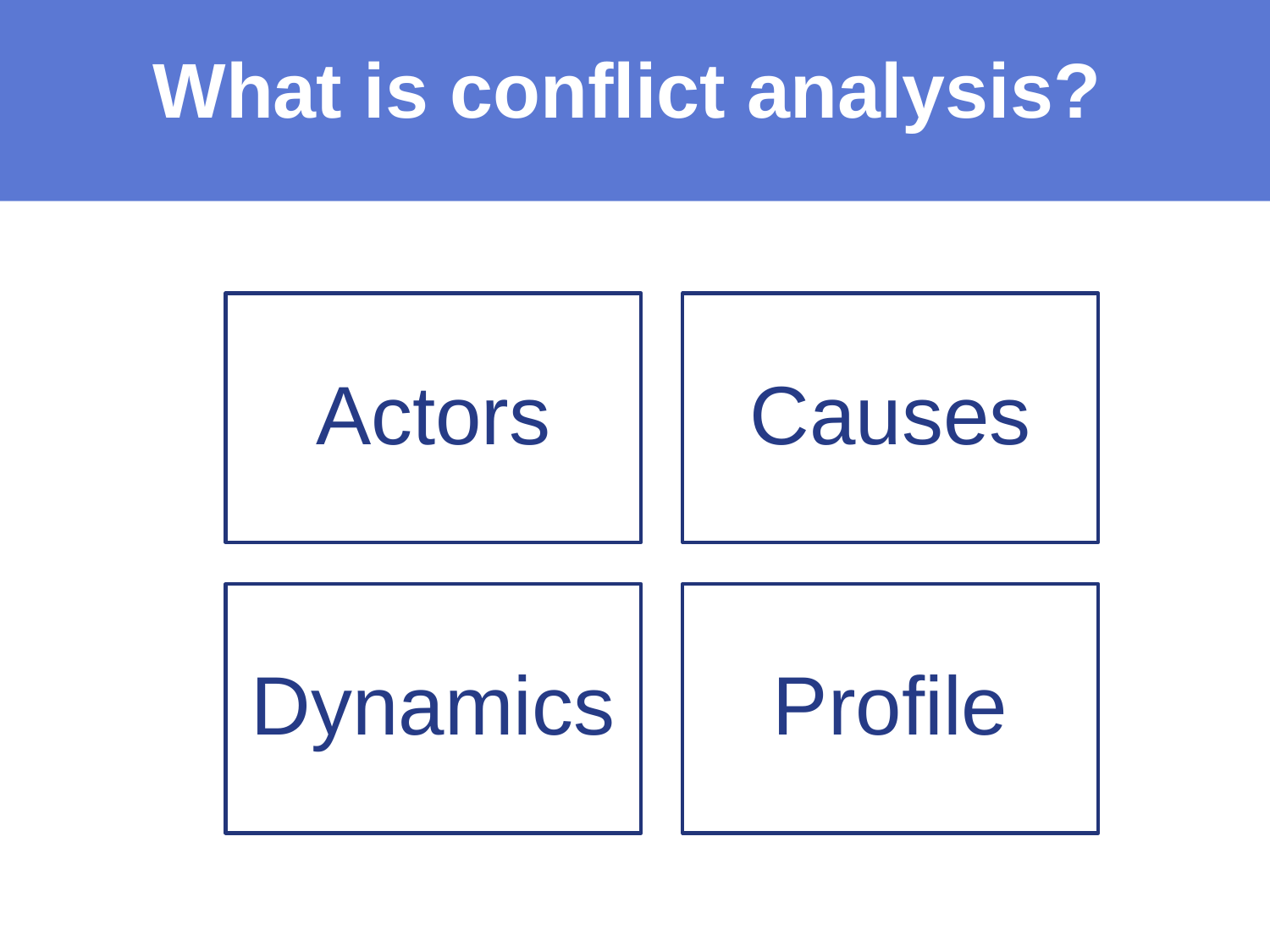

# What is conflict analysis?
Actors
Causes
Dynamics
Profile